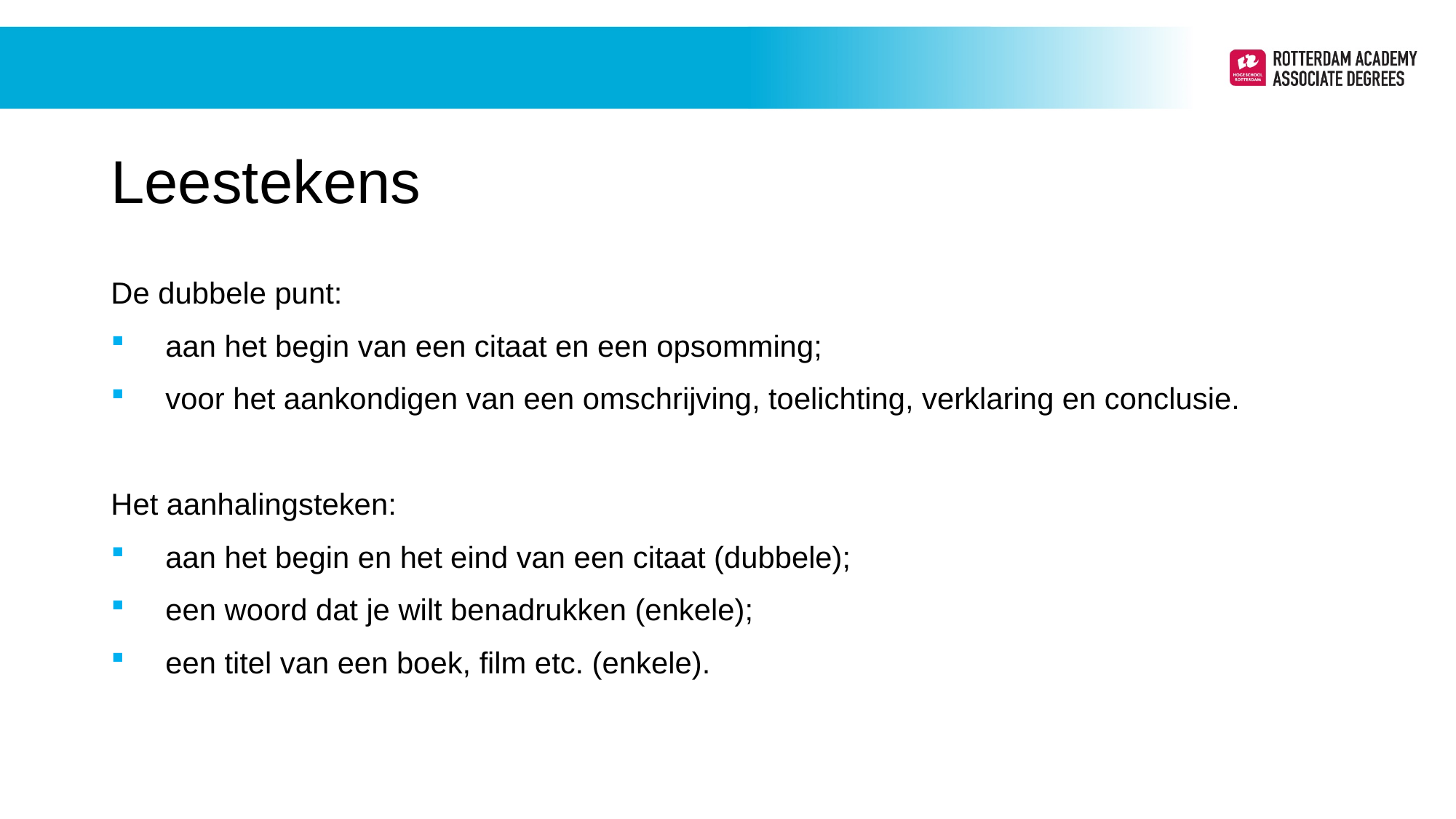

# Leestekens
De dubbele punt:
aan het begin van een citaat en een opsomming;
voor het aankondigen van een omschrijving, toelichting, verklaring en conclusie.

Het aanhalingsteken:
aan het begin en het eind van een citaat (dubbele);
een woord dat je wilt benadrukken (enkele);
een titel van een boek, film etc. (enkele).